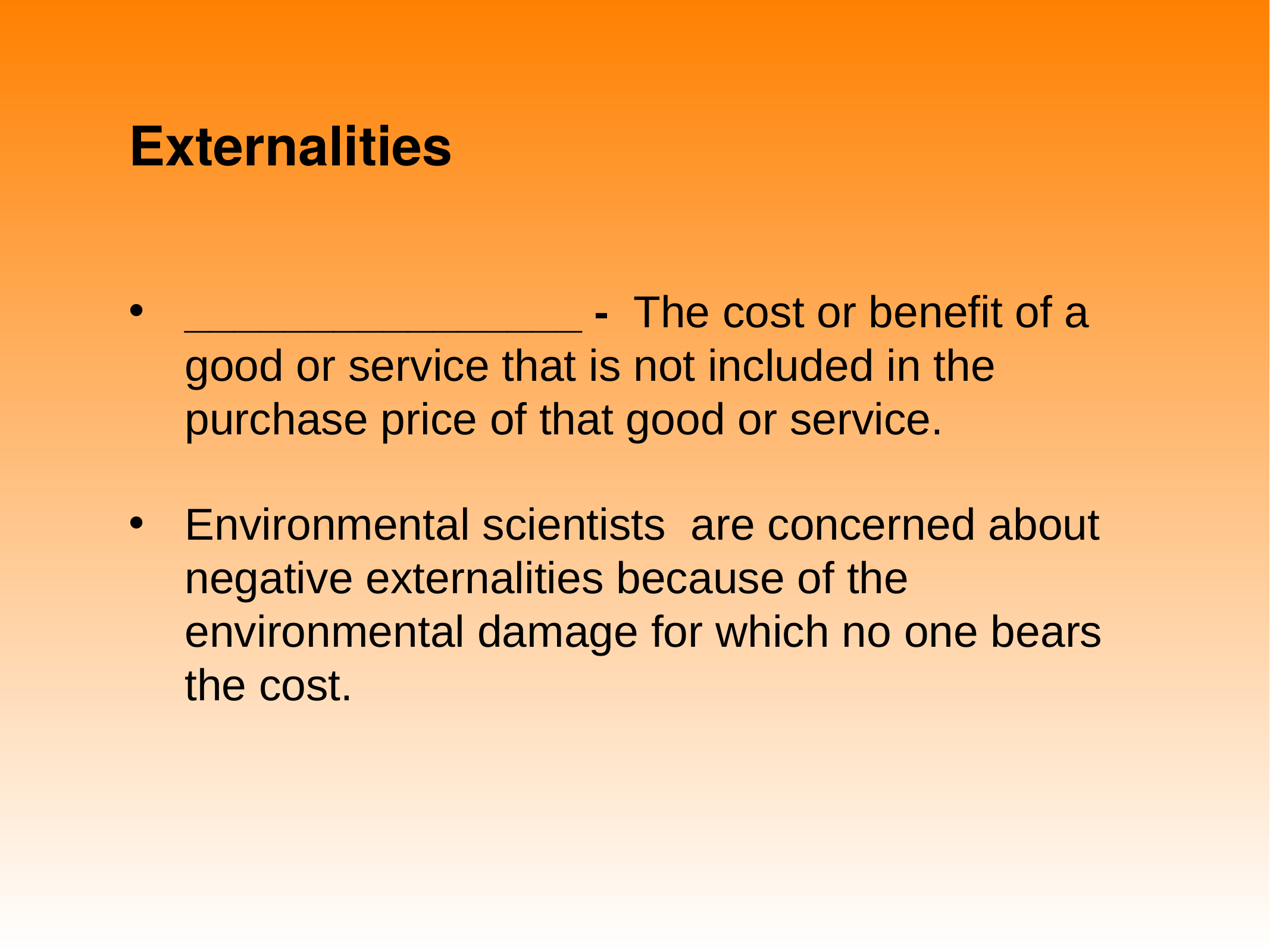

# Externalities
________________ -  The cost or benefit of a good or service that is not included in the purchase price of that good or service.
Environmental scientists  are concerned about negative externalities because of the environmental damage for which no one bears the cost.